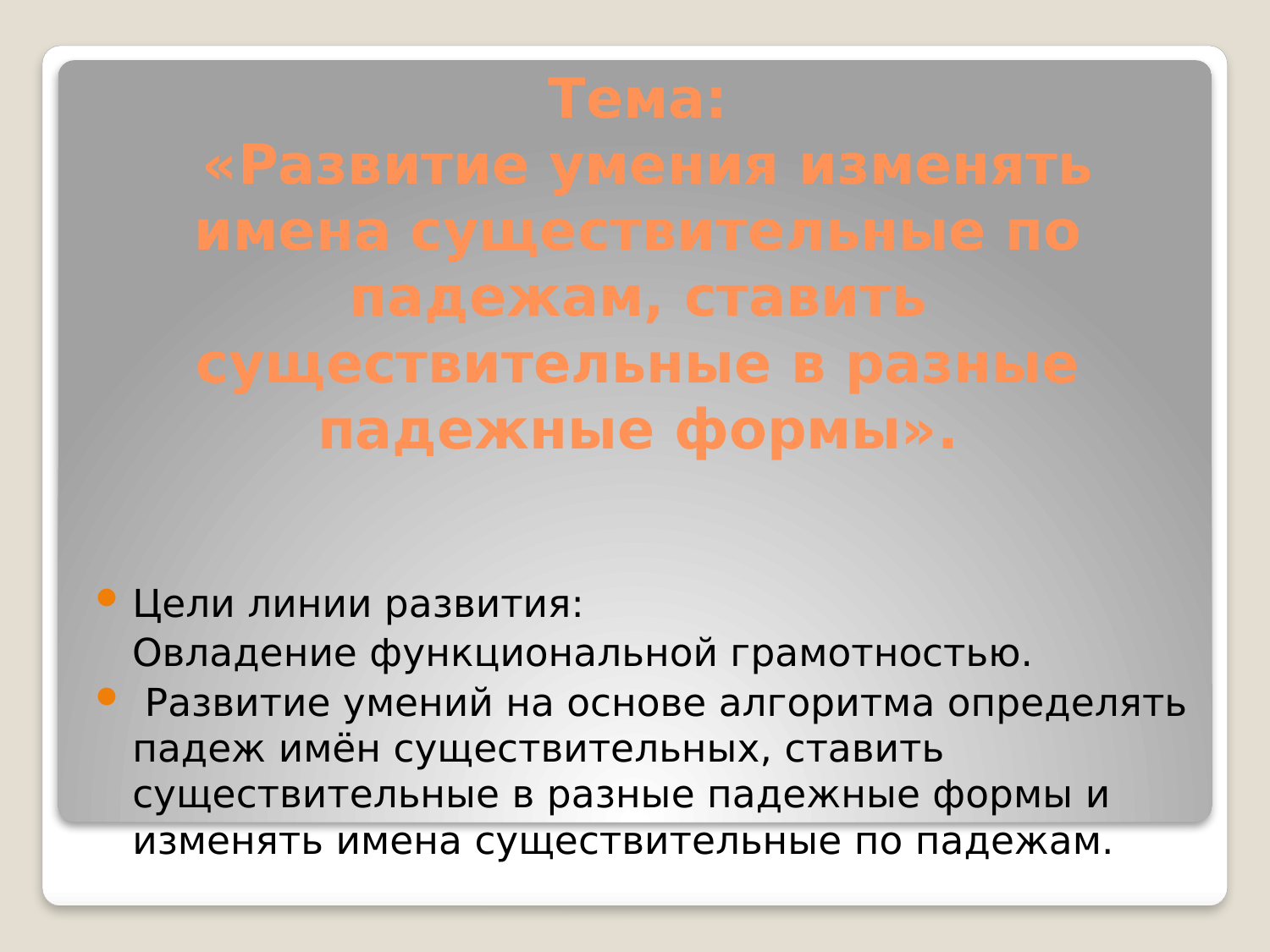

# Тема: «Развитие умения изменять имена существительные по падежам, ставить существительные в разные падежные формы».
Цели линии развития:
   Овладение функциональной грамотностью.
 Развитие умений на основе алгоритма определять падеж имён существительных, ставить существительные в разные падежные формы и изменять имена существительные по падежам.